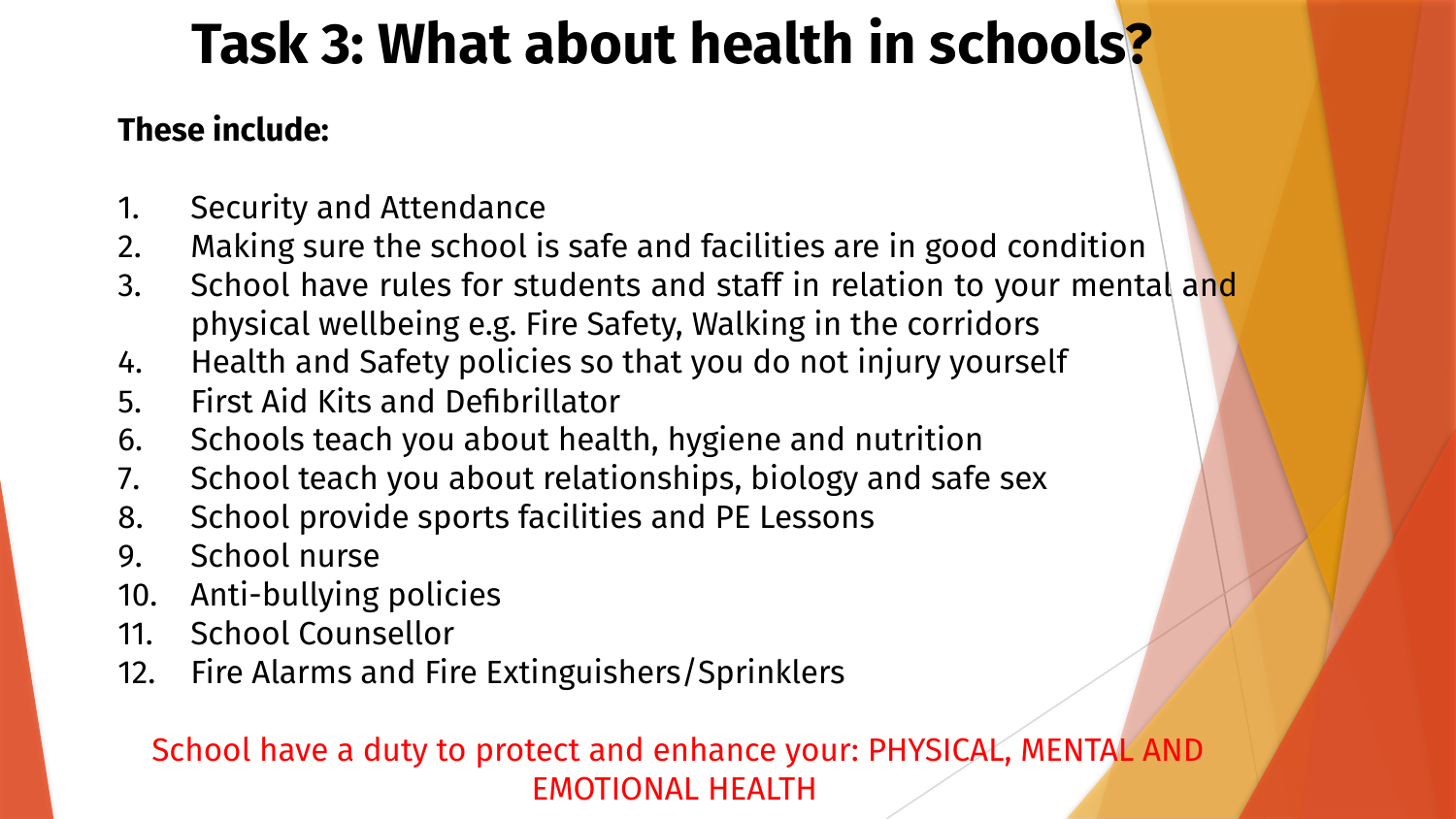

Task 3: What about health in schools?
These include:

Security and Attendance
Making sure the school is safe and facilities are in good condition
School have rules for students and staff in relation to your mental and physical wellbeing e.g. Fire Safety, Walking in the corridors
Health and Safety policies so that you do not injury yourself
First Aid Kits and Defibrillator
Schools teach you about health, hygiene and nutrition
School teach you about relationships, biology and safe sex
School provide sports facilities and PE Lessons
School nurse
Anti-bullying policies
School Counsellor
Fire Alarms and Fire Extinguishers/Sprinklers

School have a duty to protect and enhance your: PHYSICAL, MENTAL AND EMOTIONAL HEALTH